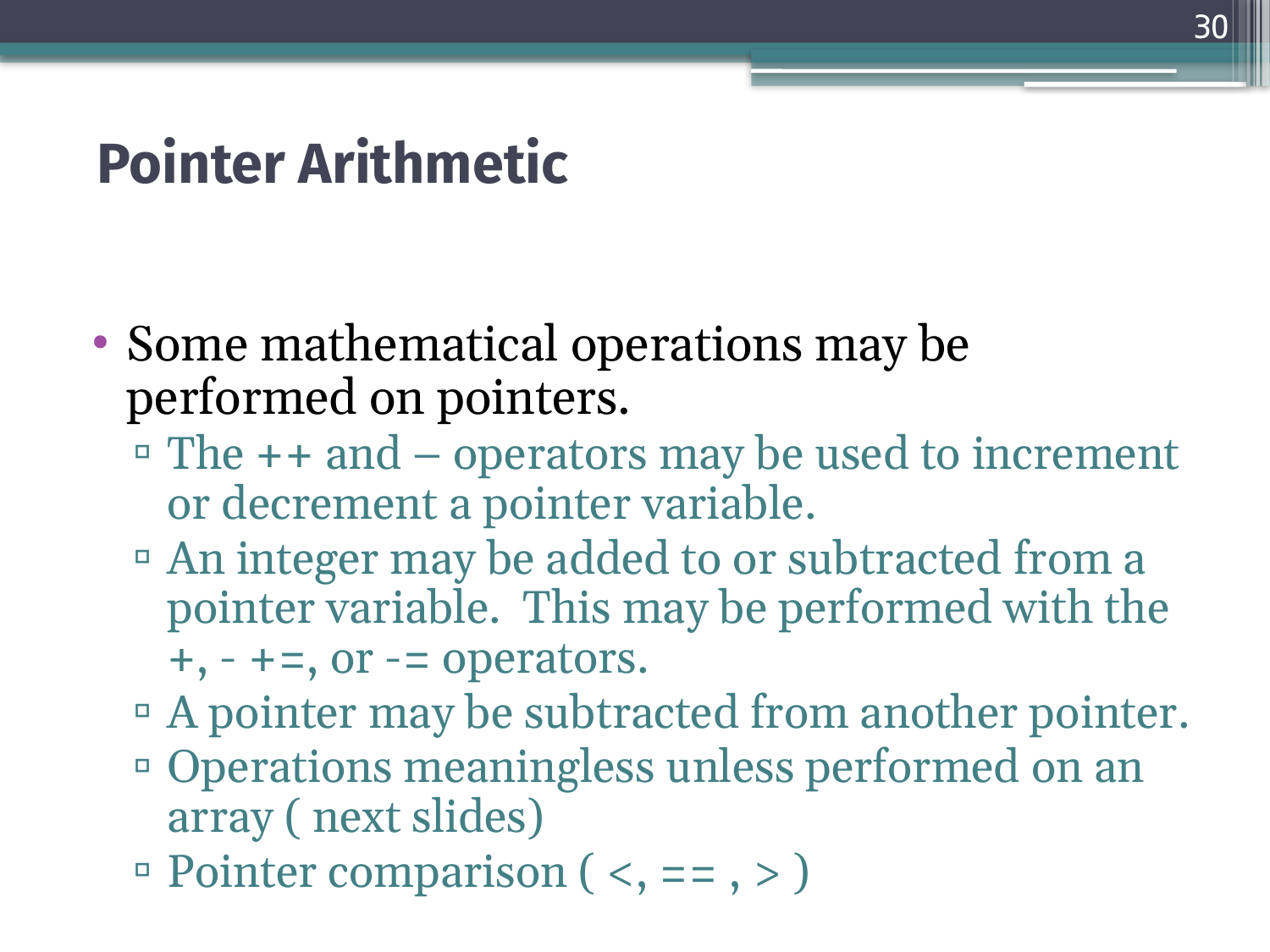

30
# Pointer Arithmetic
Some mathematical operations may be performed on pointers.
The ++ and – operators may be used to increment or decrement a pointer variable.
An integer may be added to or subtracted from a pointer variable.  This may be performed with the +, - +=, or -= operators.
A pointer may be subtracted from another pointer.
Operations meaningless unless performed on an array ( next slides)
Pointer comparison ( <, == , > )